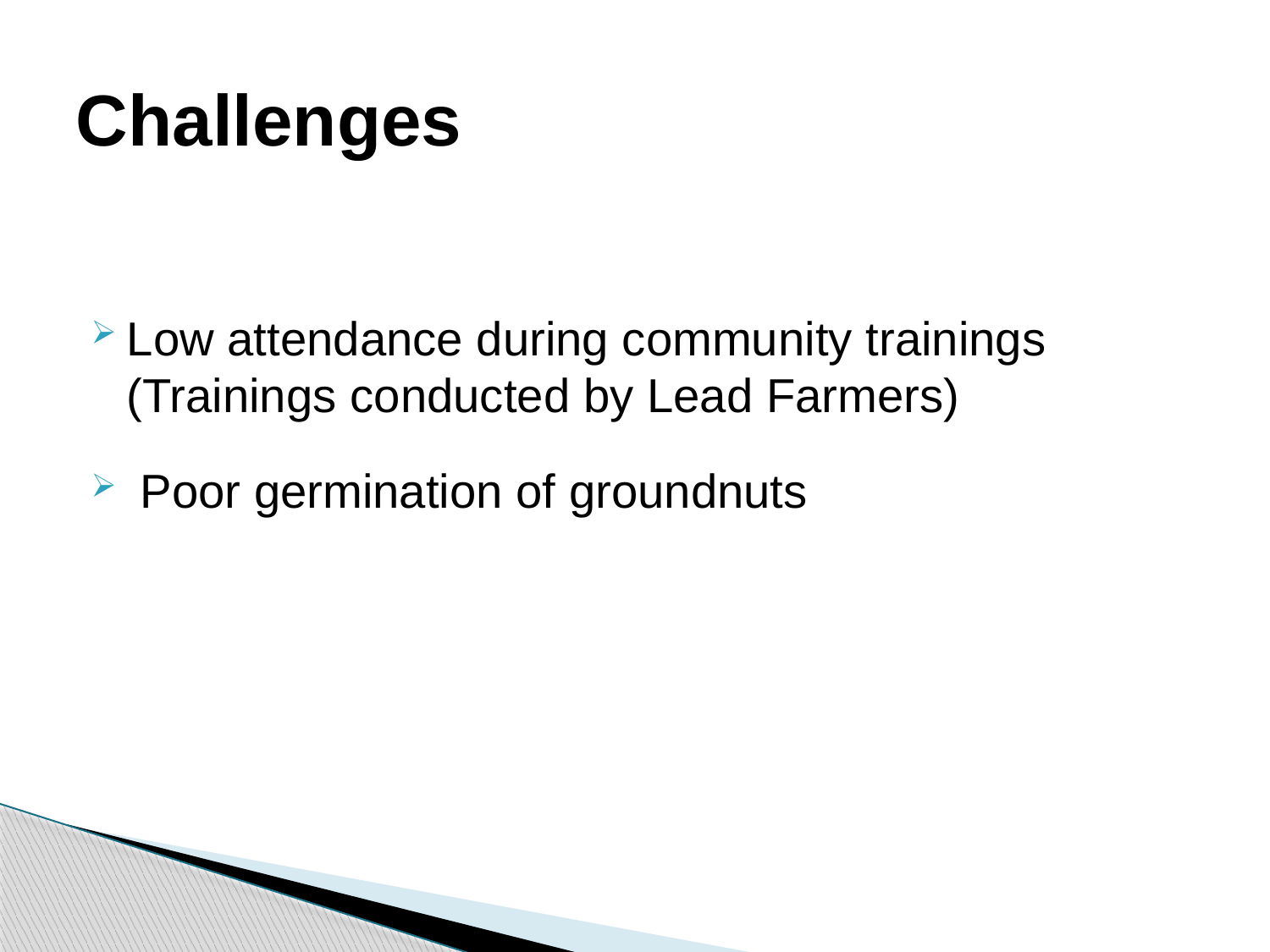

# Challenges

Low attendance during community trainings (Trainings conducted by Lead Farmers)
 Poor germination of groundnuts